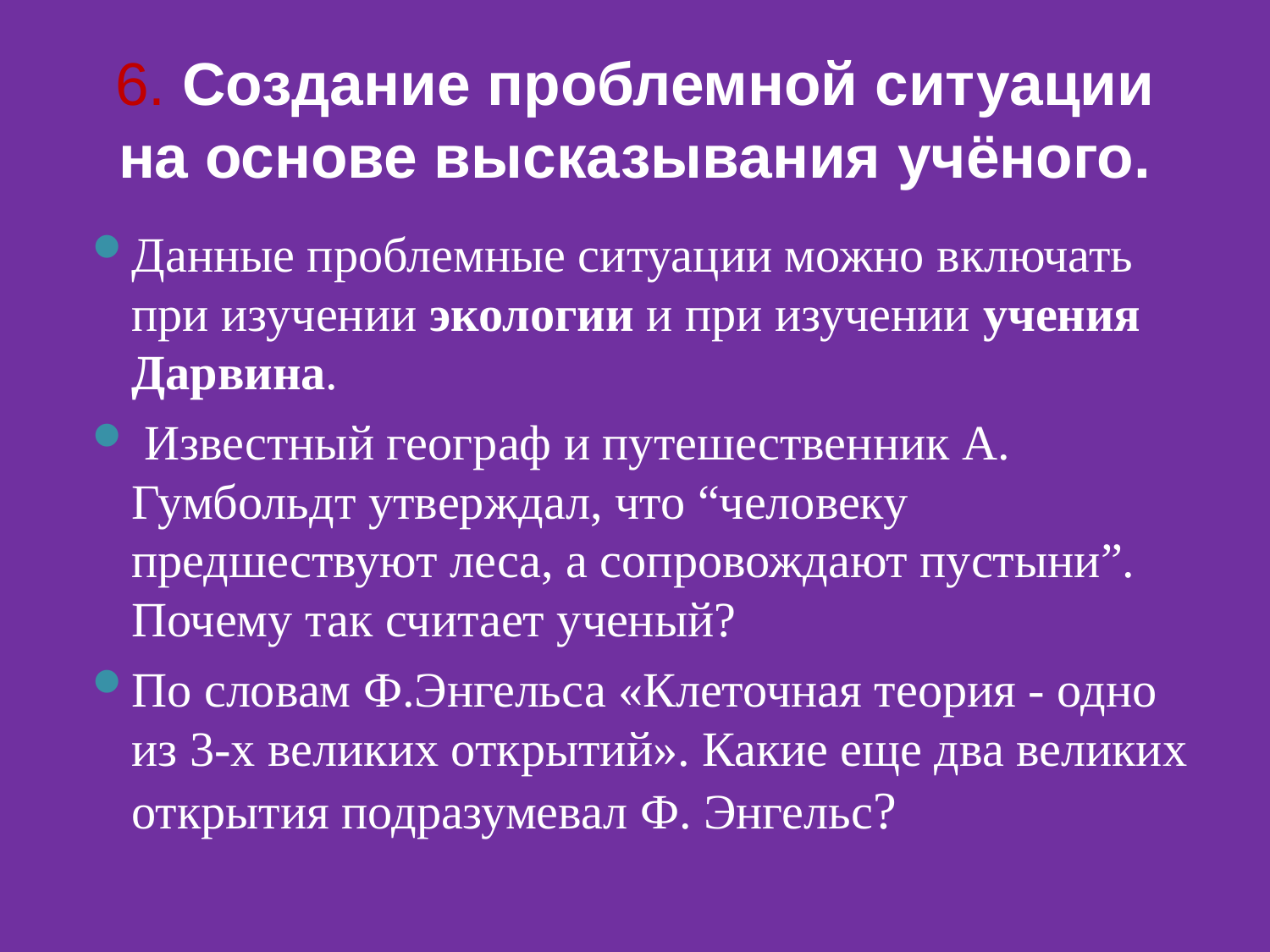

# 6. Создание проблемной ситуации на основе высказывания учёного.
Данные проблемные ситуации можно включать при изучении экологии и при изучении учения Дарвина.
 Известный географ и путешественник А. Гумбольдт утверждал, что “человеку предшествуют леса, а сопровождают пустыни”. Почему так считает ученый?
По словам Ф.Энгельса «Клеточная теория - одно из 3-х великих открытий». Какие еще два великих открытия подразумевал Ф. Энгельс?